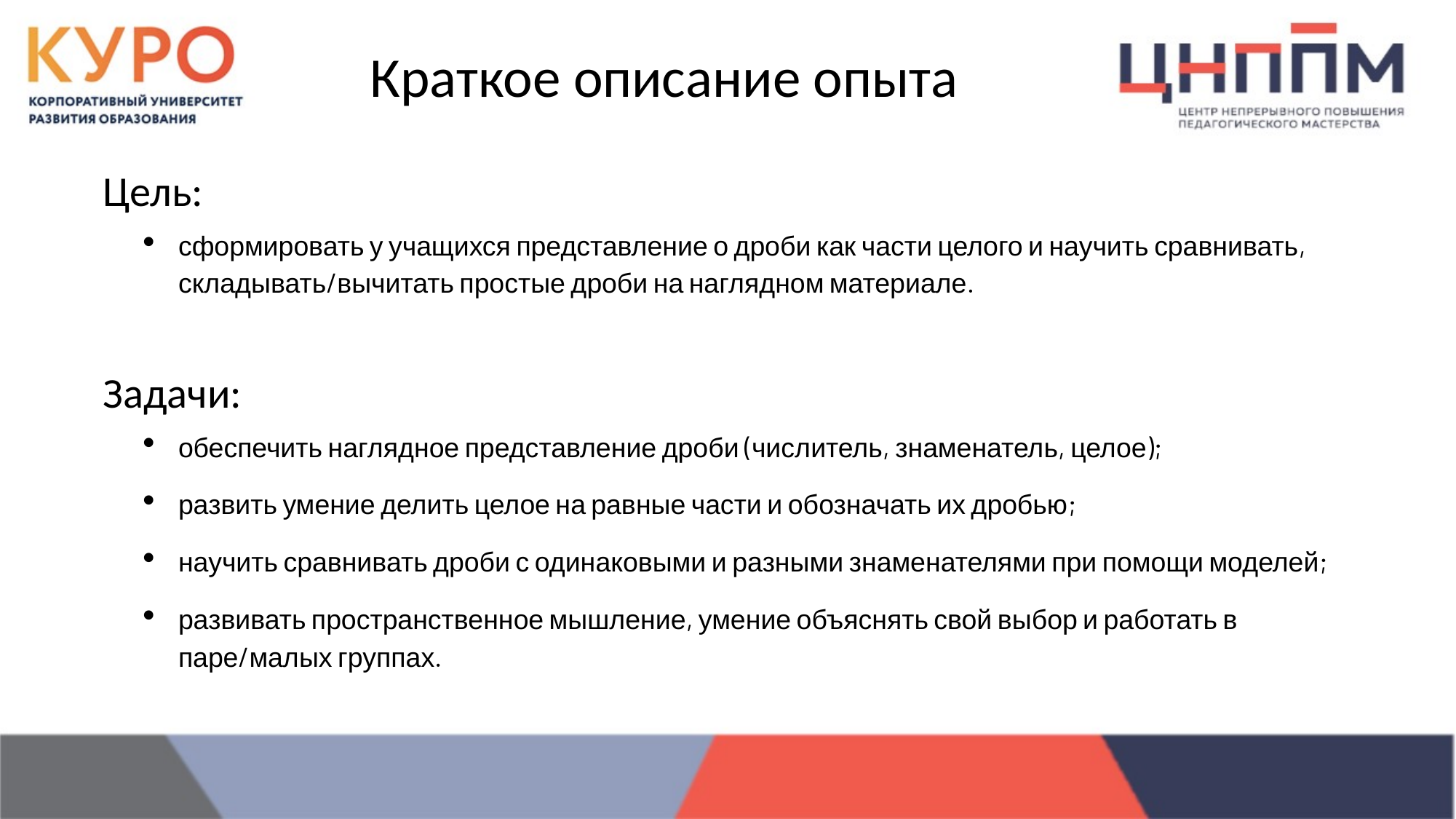

# Краткое описание опыта
Цель:
сформировать у учащихся представление о дроби как части целого и научить сравнивать, складывать/вычитать простые дроби на наглядном материале.

Задачи:
обеспечить наглядное представление дроби (числитель, знаменатель, целое);
развить умение делить целое на равные части и обозначать их дробью;
научить сравнивать дроби с одинаковыми и разными знаменателями при помощи моделей;
развивать пространственное мышление, умение объяснять свой выбор и работать в паре/малых группах.